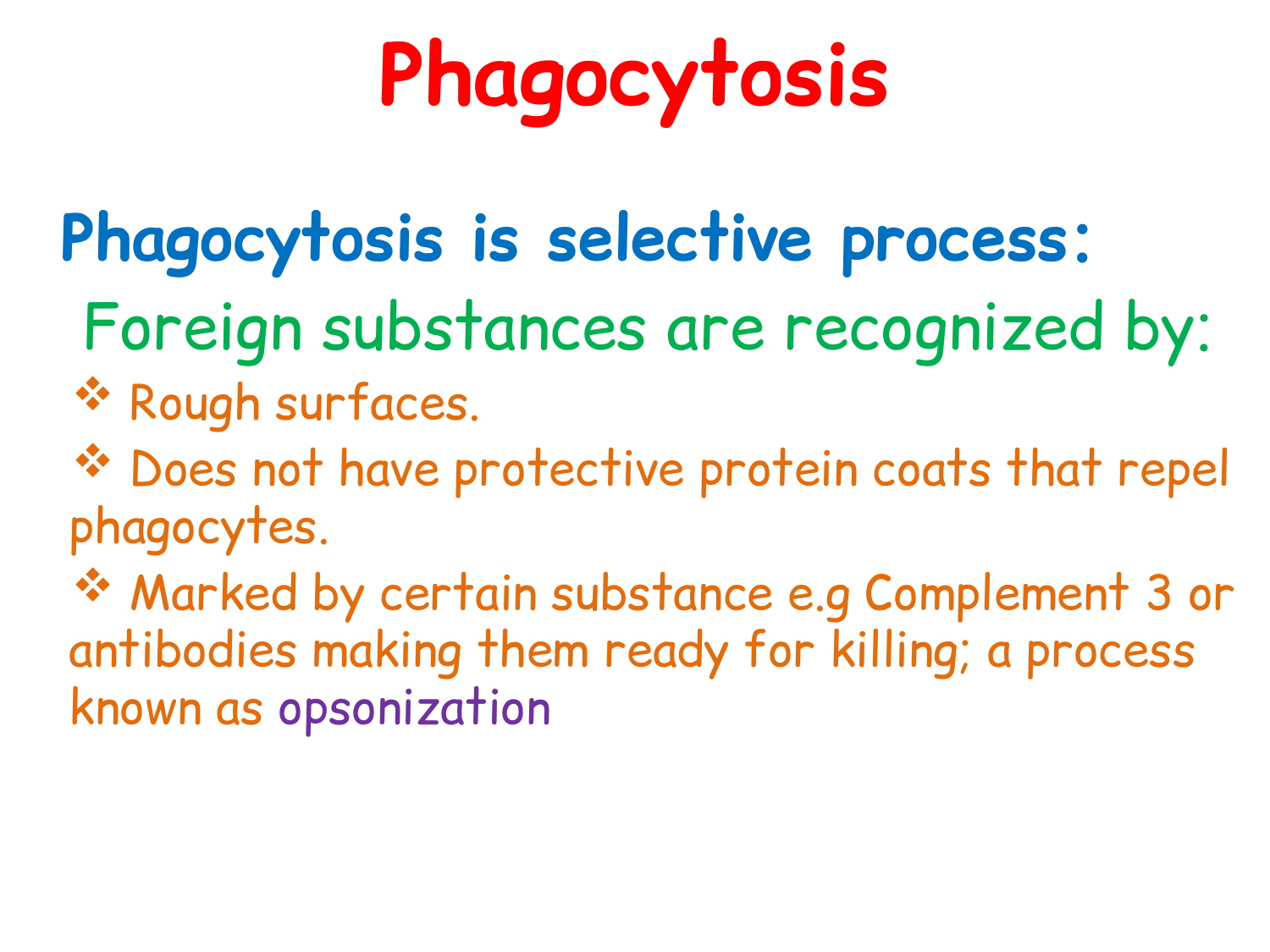

# Phagocytosis
 Phagocytosis is selective process:
	Foreign substances are recognized by:
 Rough surfaces.
 Does not have protective protein coats that repel phagocytes.
 Marked by certain substance e.g Complement 3 or antibodies making them ready for killing; a process known as opsonization